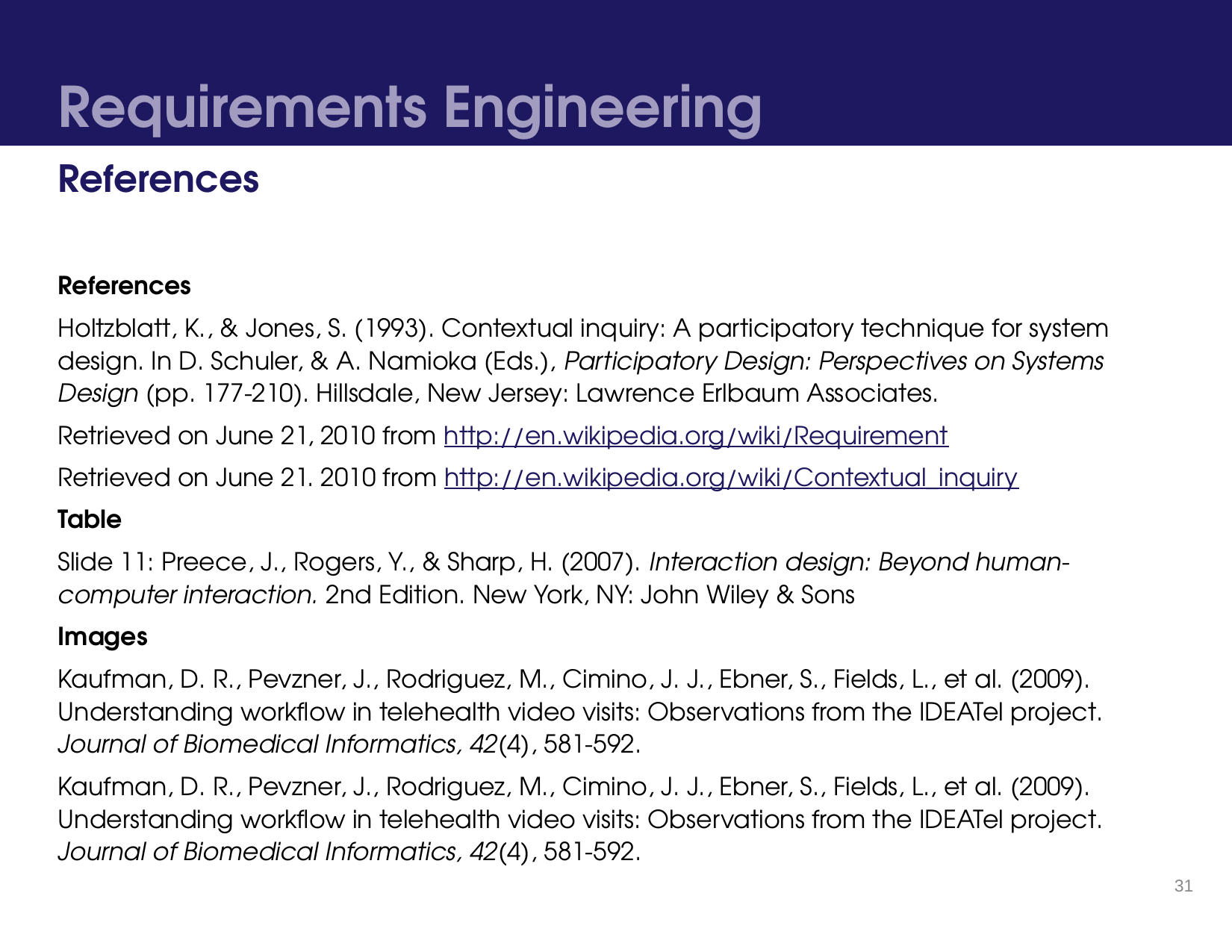

# Requirements Engineering
References
References
Holtzblatt, K., & Jones, S. (1993). Contextual inquiry: A participatory technique for system design. In D. Schuler, & A. Namioka (Eds.), Participatory Design: Perspectives on Systems Design (pp. 177-210). Hillsdale, New Jersey: Lawrence Erlbaum Associates.
Retrieved on June 21, 2010 from http://en.wikipedia.org/wiki/Requirement
Retrieved on June 21. 2010 from http://en.wikipedia.org/wiki/Contextual_inquiry
Table
Slide 11: Preece, J., Rogers, Y., & Sharp, H. (2007). Interaction design: Beyond human-computer interaction. 2nd Edition. New York, NY: John Wiley & Sons
Images
Kaufman, D. R., Pevzner, J., Rodriguez, M., Cimino, J. J., Ebner, S., Fields, L., et al. (2009). Understanding workflow in telehealth video visits: Observations from the IDEATel project. Journal of Biomedical Informatics, 42(4), 581-592.
Kaufman, D. R., Pevzner, J., Rodriguez, M., Cimino, J. J., Ebner, S., Fields, L., et al. (2009). Understanding workflow in telehealth video visits: Observations from the IDEATel project. Journal of Biomedical Informatics, 42(4), 581-592.

31